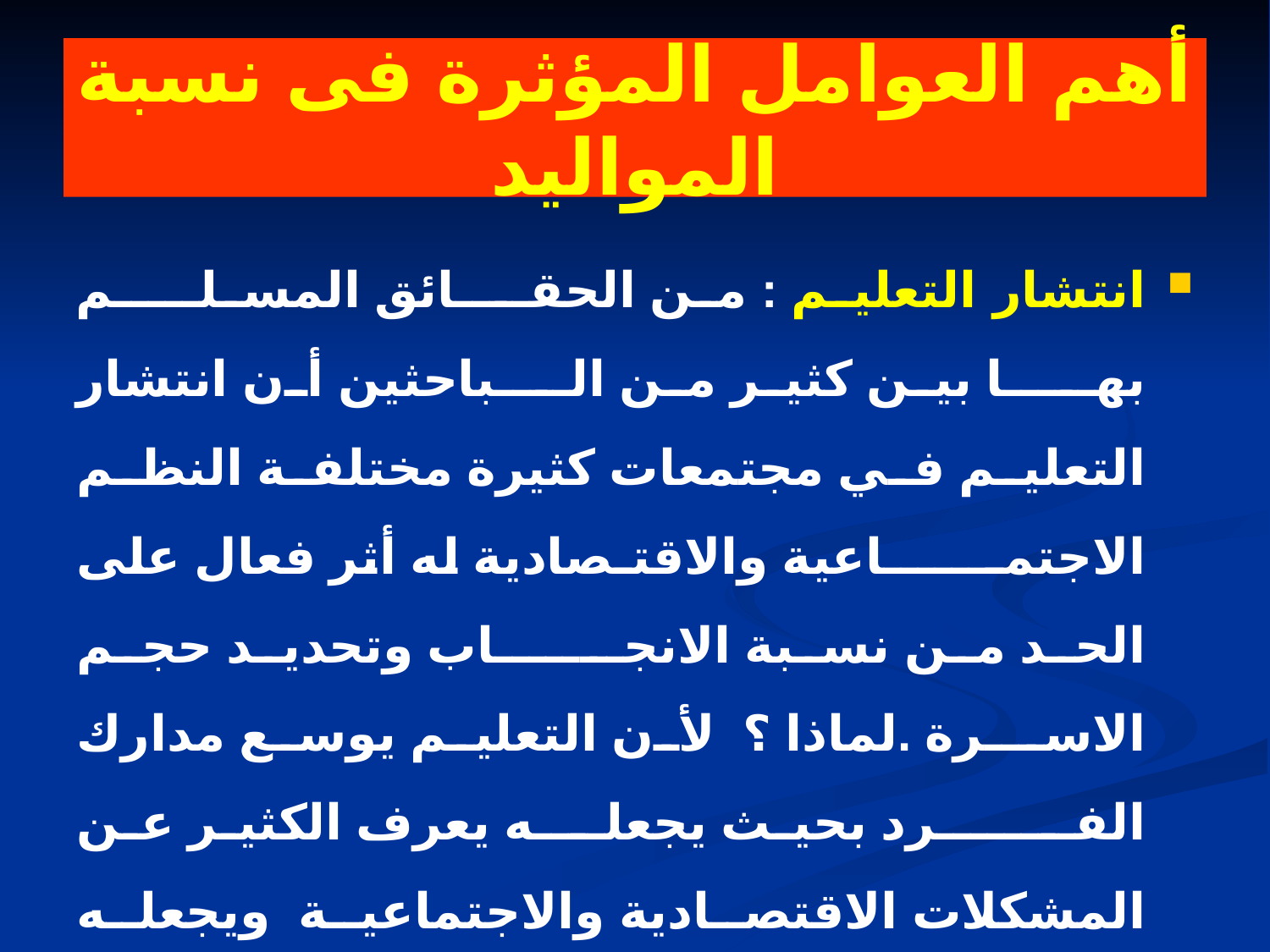

# أهم العوامل المؤثرة فى نسبة المواليد
انتشار التعليم : من الحقـــائق المسلـــــم بهــــا بين كثير من الـــباحثين أن انتشار التعليم في مجتمعات كثيرة مختلفة النظم الاجتمـــــــاعية والاقتـصادية له أثر فعال على الحد من نسبة الانجــــــاب وتحديد حجم الاســرة .لماذا ؟  لأن التعليم يوسع مدارك الفـــــــرد بحيث يجعلـــه يعرف الكثير عن المشكلات الاقتصادية والاجتماعية  ويجعله يعرف مسؤولياته أمام أفراد أسرته .